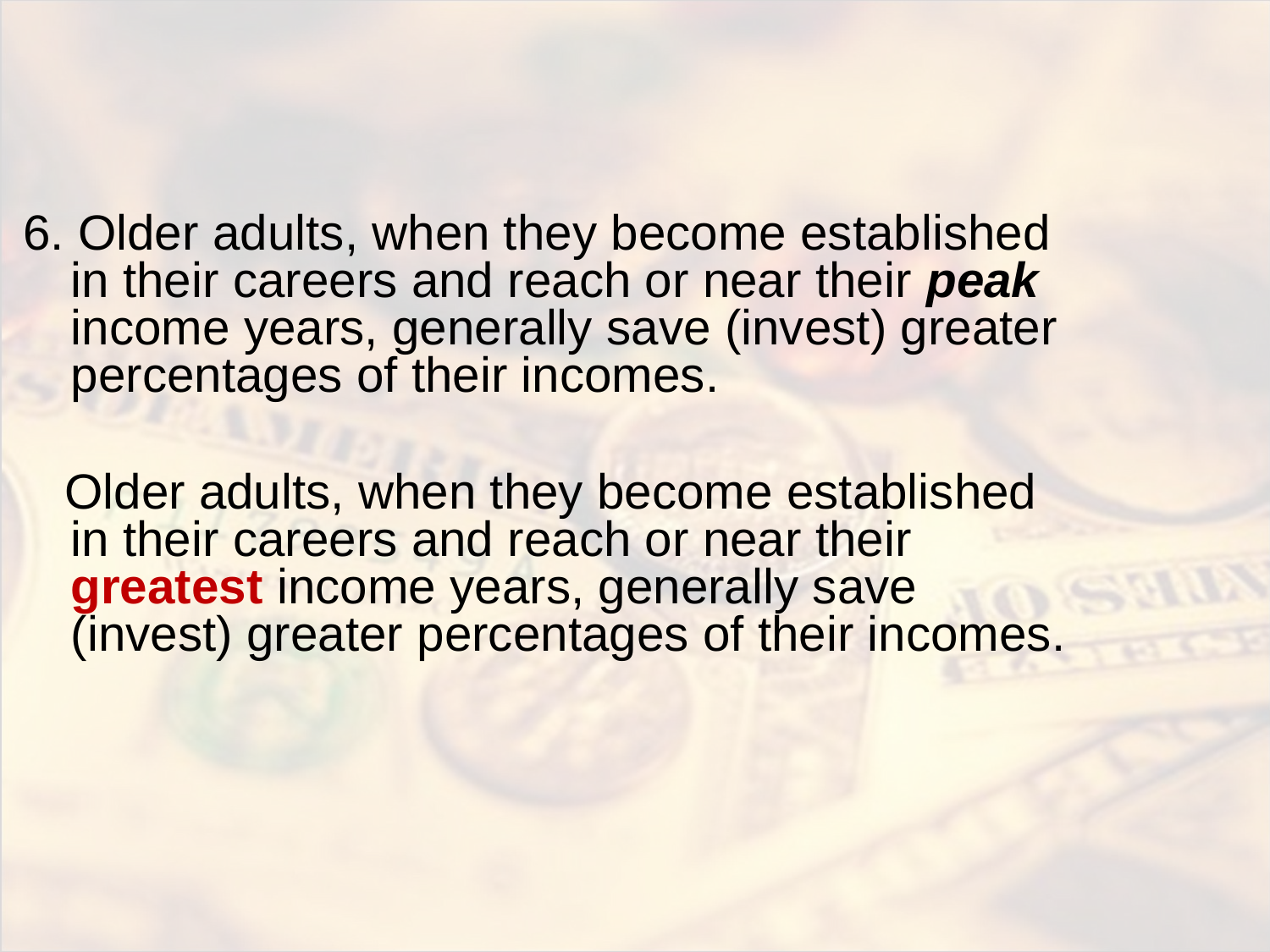

#
6. Older adults, when they become established in their careers and reach or near their peak income years, generally save (invest) greater percentages of their incomes.
   Older adults, when they become established in their careers and reach or near their greatest income years, generally save (invest) greater percentages of their incomes.